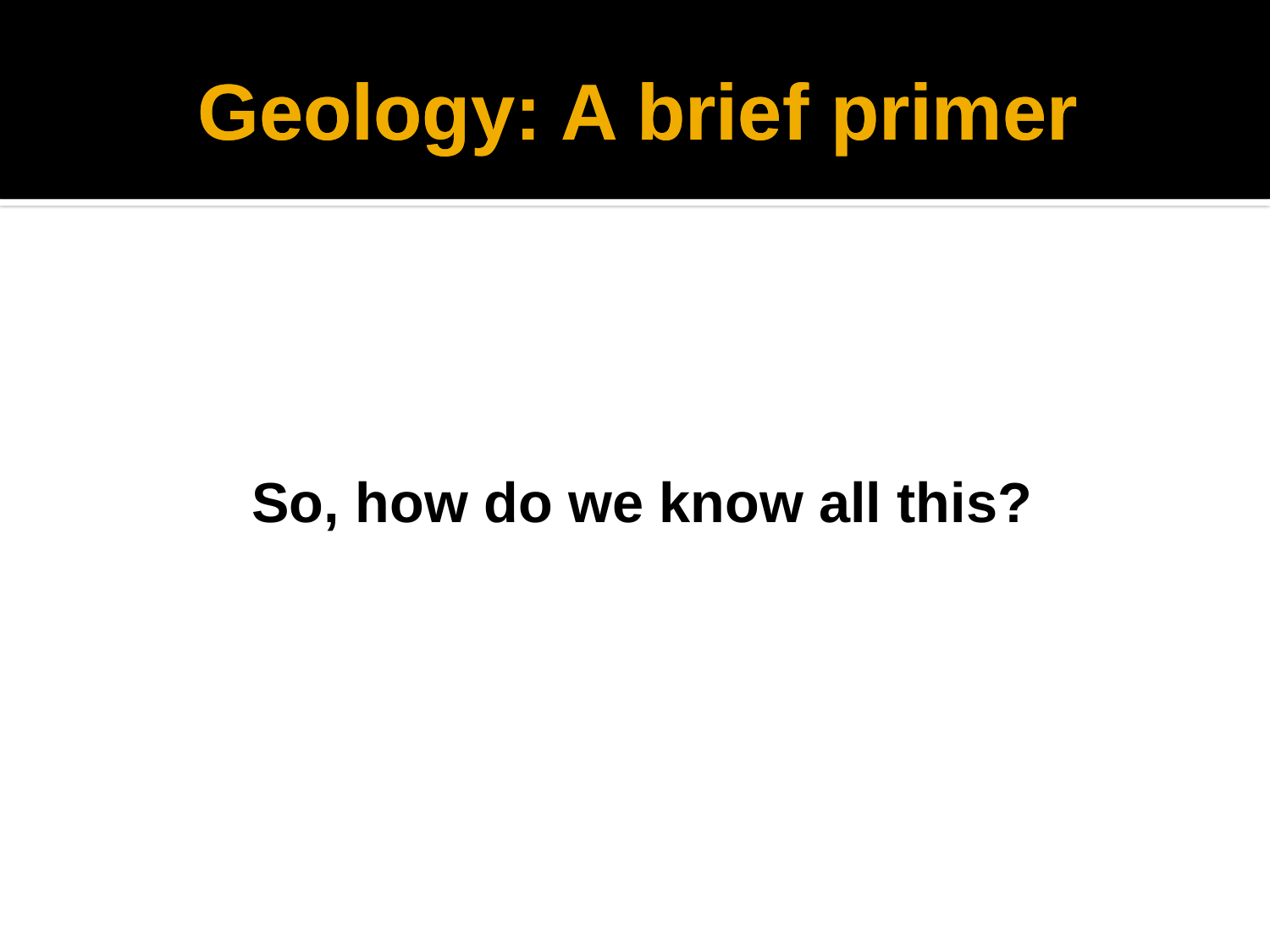

# Geology: A brief primer
Geology: A brief primer
So, how do we know all this?